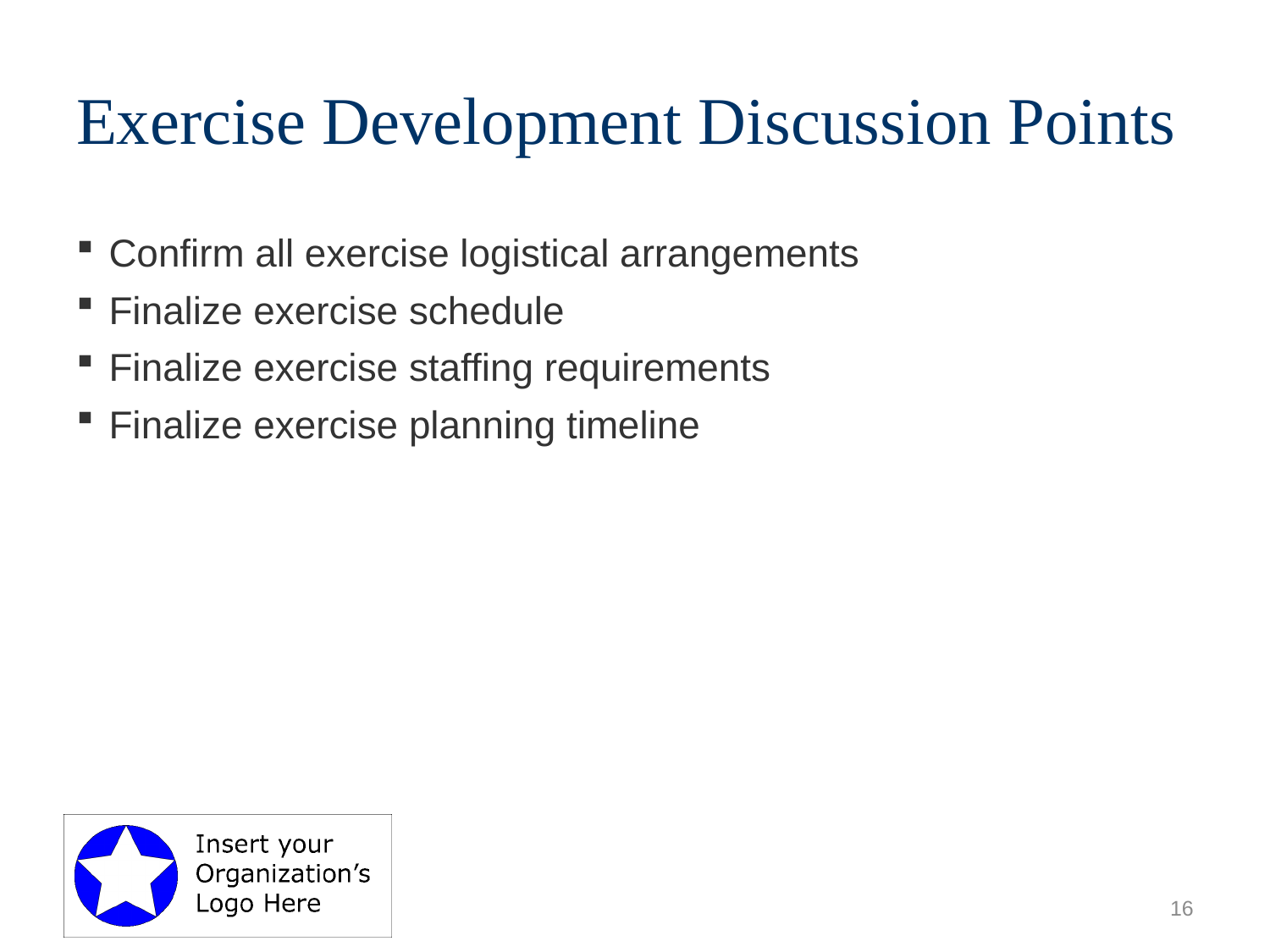

# Exercise Development Discussion Points
Confirm all exercise logistical arrangements
Finalize exercise schedule
Finalize exercise staffing requirements
Finalize exercise planning timeline
16